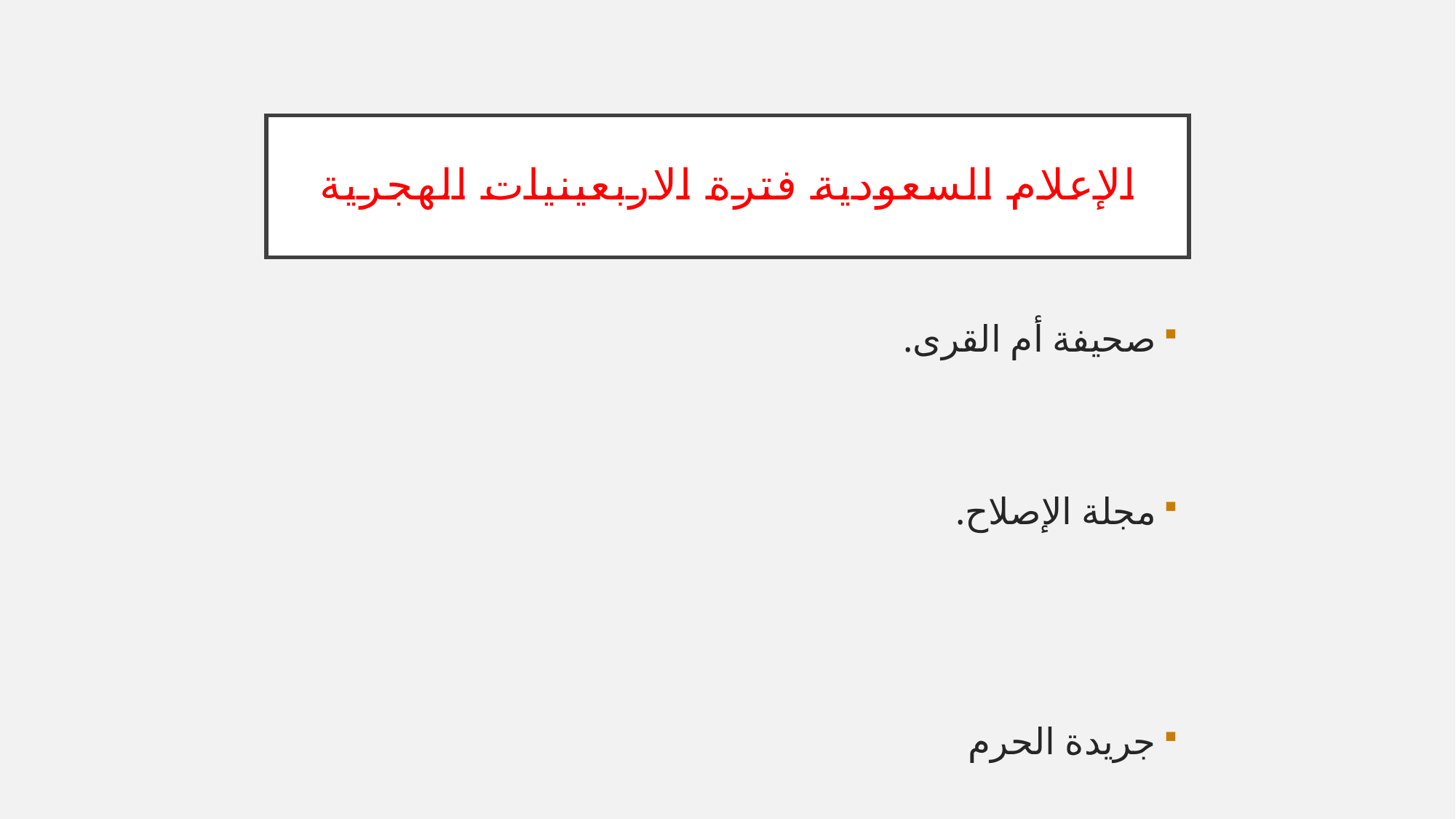

# الإعلام السعودية فترة الاربعينيات الهجرية
صحيفة أم القرى.

مجلة الإصلاح.

جريدة الحرم